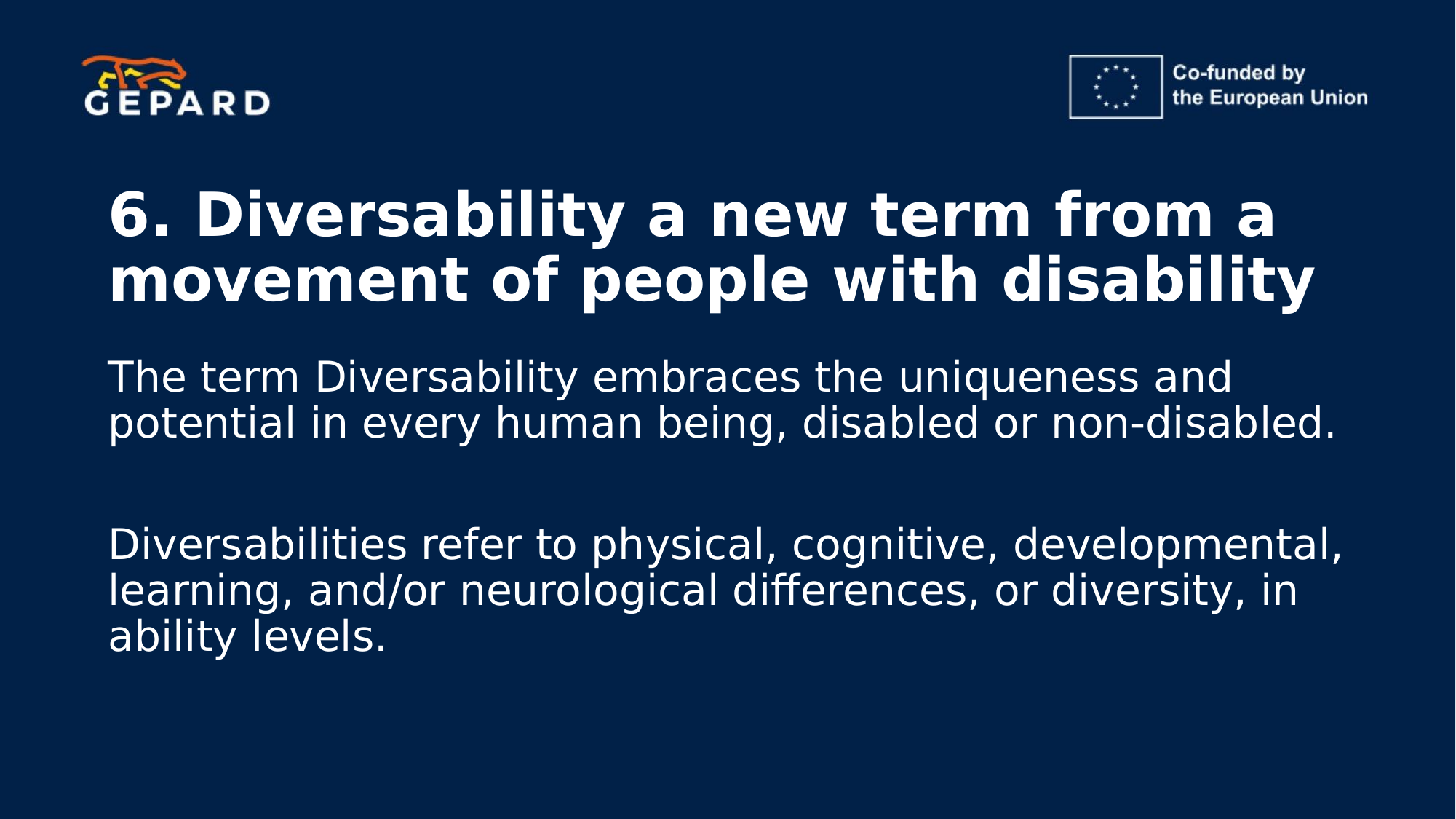

# 6. Diversability a new term from a movement of people with disability
The term Diversability embraces the uniqueness and potential in every human being, disabled or non-disabled.

Diversabilities refer to physical, cognitive, developmental, learning, and/or neurological differences, or diversity, in ability levels.